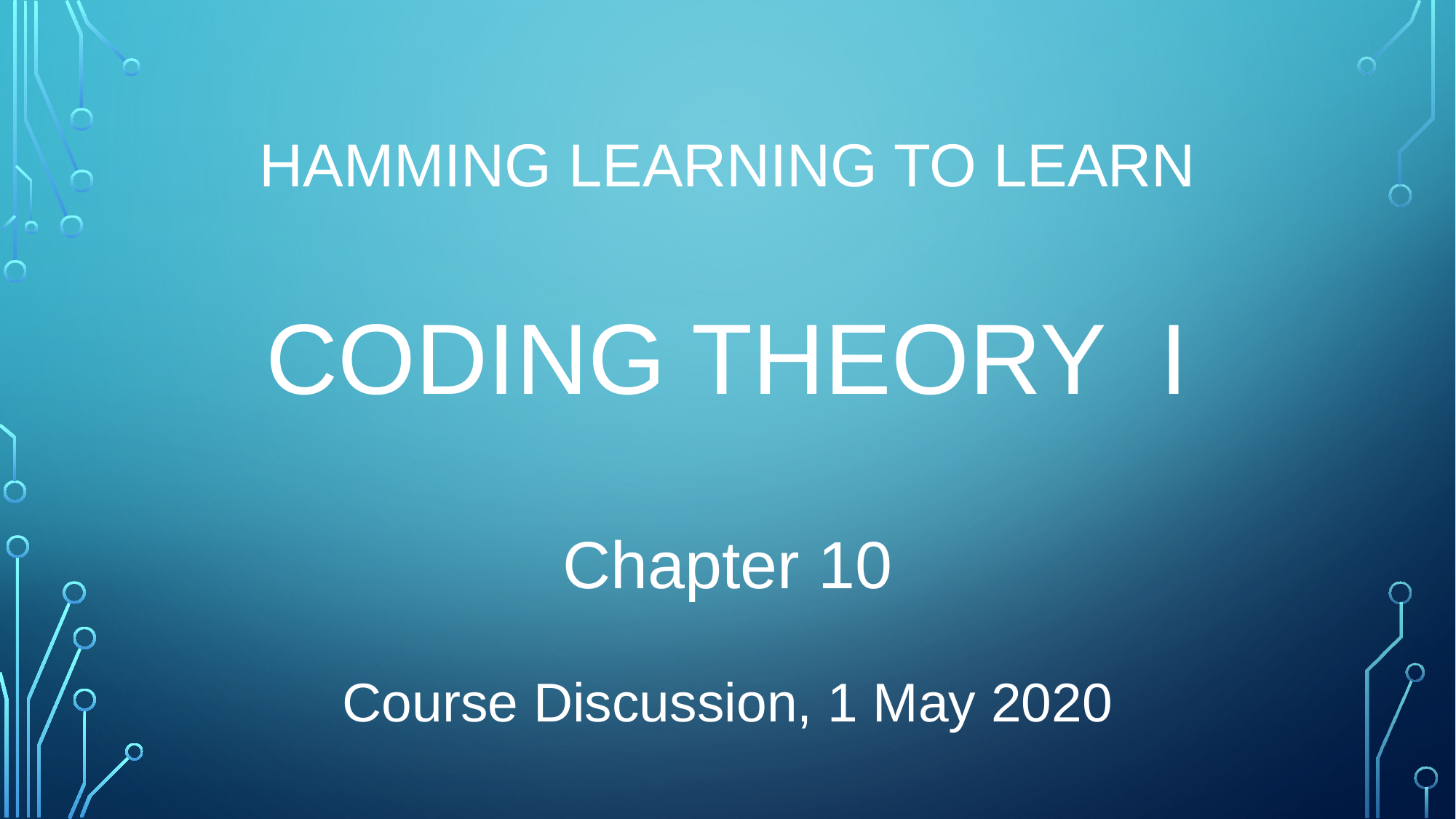

# Hamming Learning to Learn coding theory  I
Chapter 10

Course Discussion, 1 May 2020